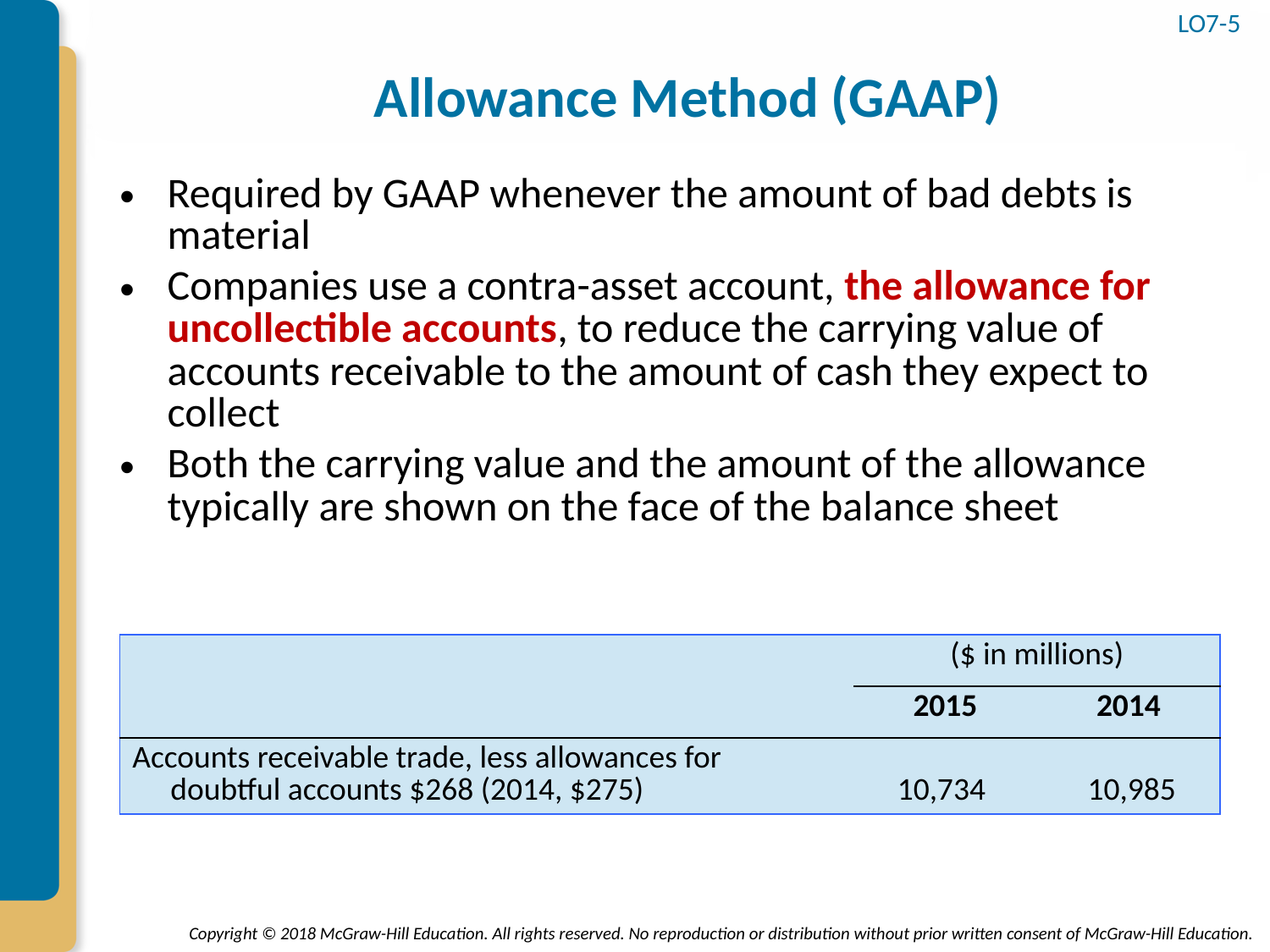

# Allowance Method (GAAP)
LO7-5
Required by GAAP whenever the amount of bad debts is material
Companies use a contra-asset account, the allowance for uncollectible accounts, to reduce the carrying value of accounts receivable to the amount of cash they expect to collect
Both the carrying value and the amount of the allowance typically are shown on the face of the balance sheet
|  |  | ($ in millions) |  |  |  |
| --- | --- | --- | --- | --- | --- |
|  |  | 2015 |  | 2014 |  |
| Accounts receivable trade, less allowances for doubtful accounts $268 (2014, $275) |  | 10,734 |  | 10,985 |  |